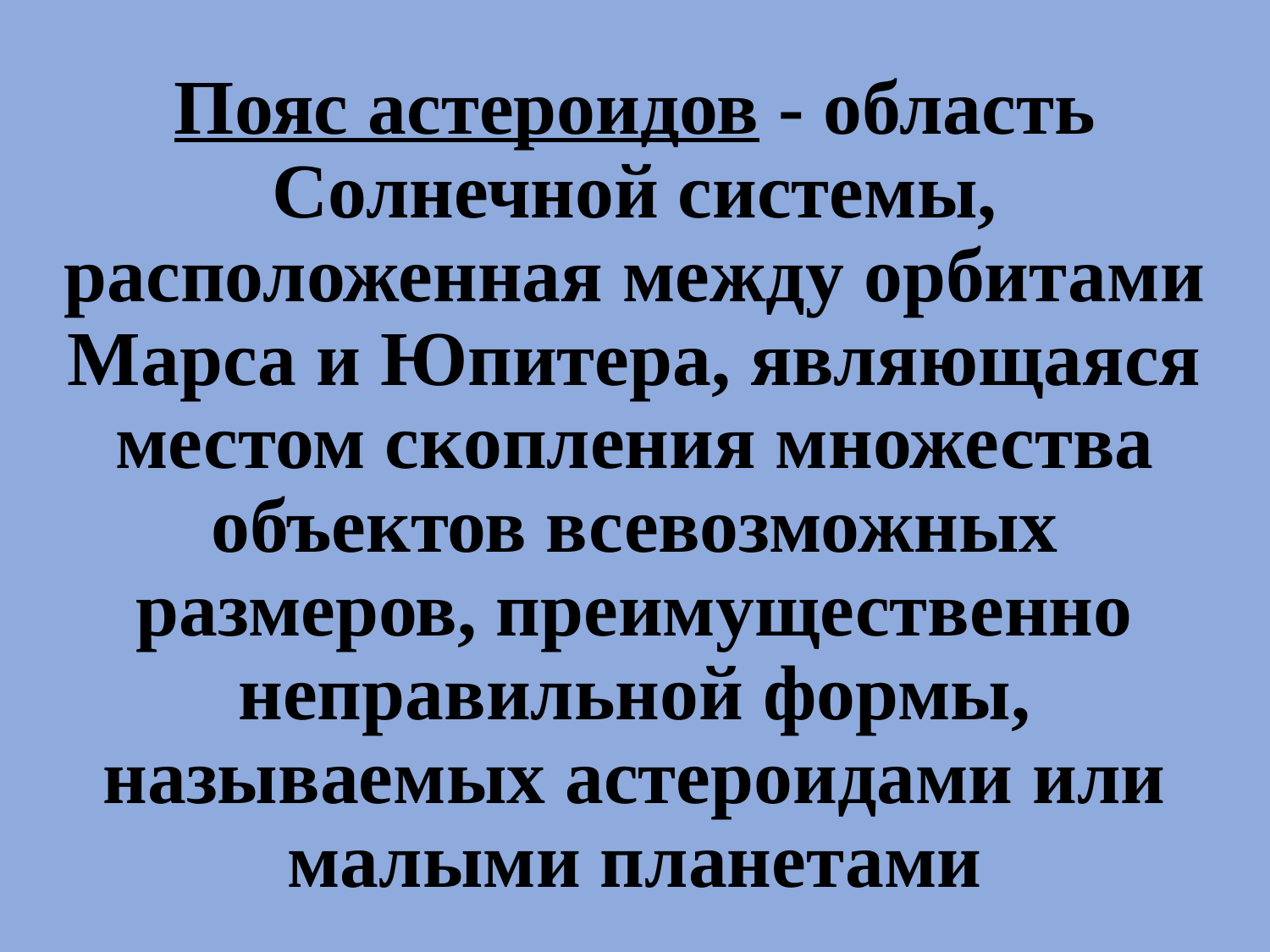

# Пояс астероидов - область Солнечной системы, расположенная между орбитами Марса и Юпитера, являющаяся местом скопления множества объектов всевозможных размеров, преимущественно неправильной формы, называемых астероидами или малыми планетами